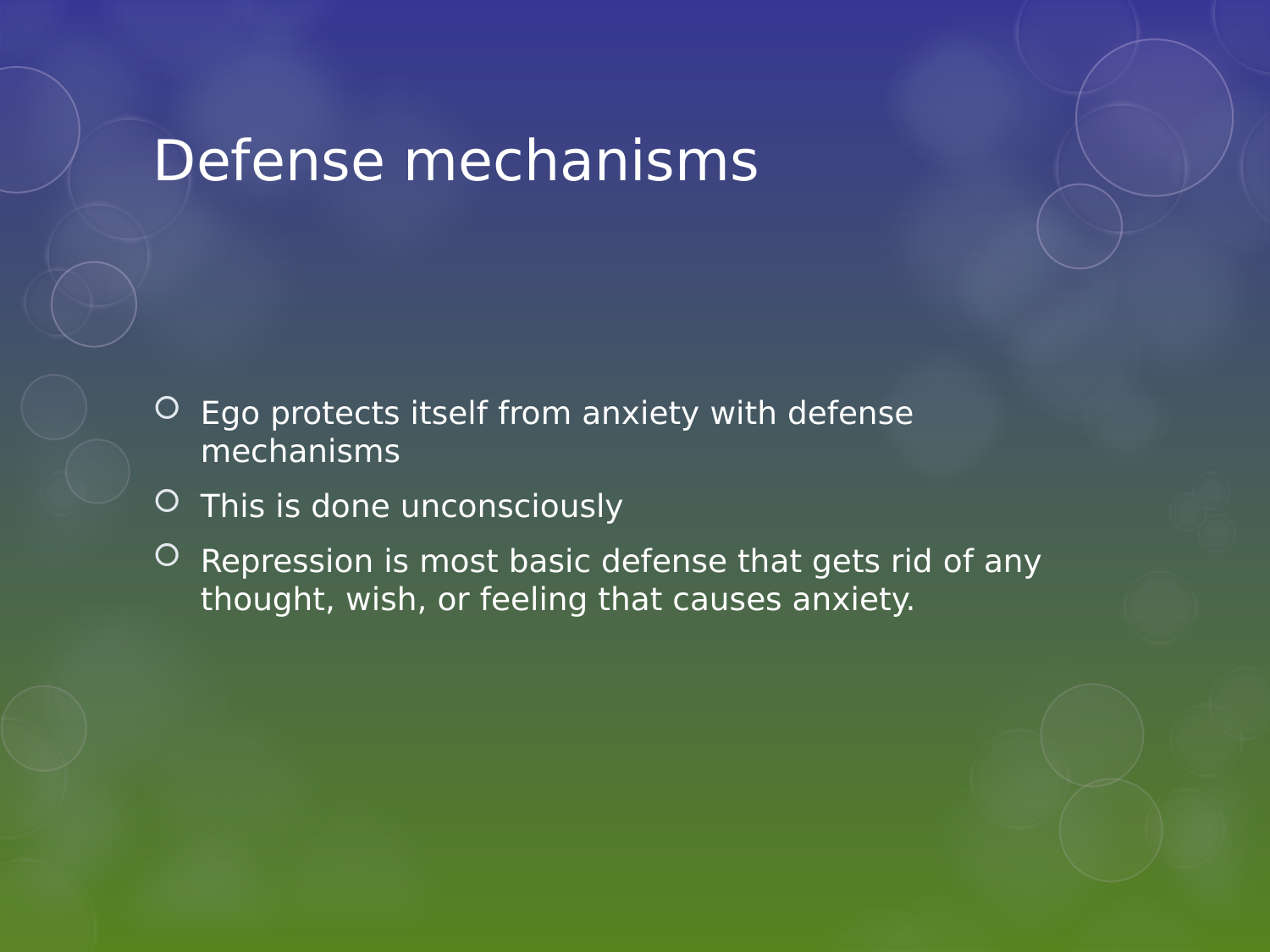

# Defense mechanisms
Ego protects itself from anxiety with defense mechanisms
This is done unconsciously
Repression is most basic defense that gets rid of any thought, wish, or feeling that causes anxiety.